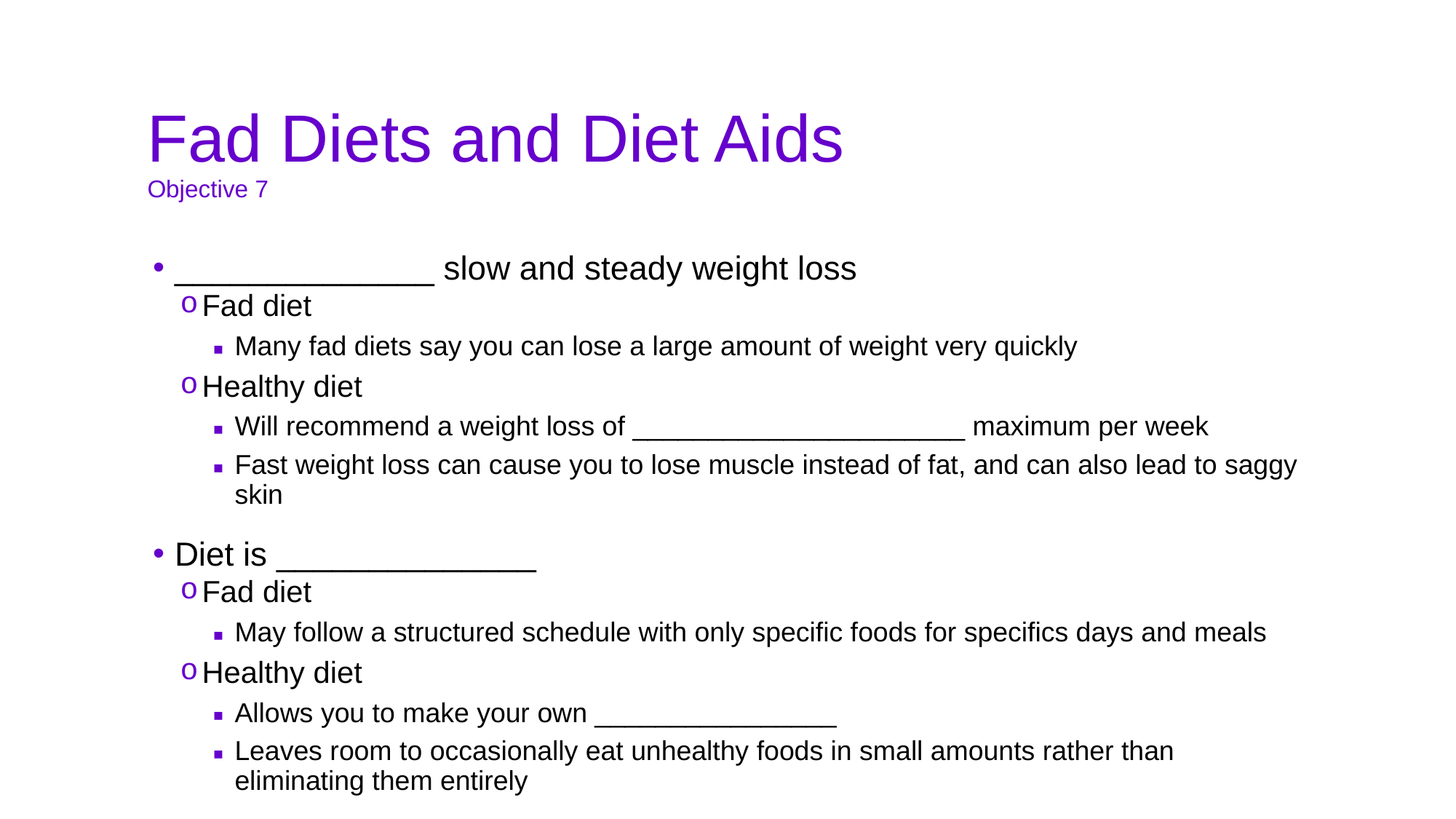

# Fad Diets and Diet Aids Objective 7
______________ slow and steady weight loss
Fad diet
Many fad diets say you can lose a large amount of weight very quickly
Healthy diet
Will recommend a weight loss of ______________________ maximum per week
Fast weight loss can cause you to lose muscle instead of fat, and can also lead to saggy skin
Diet is ______________
Fad diet
May follow a structured schedule with only specific foods for specifics days and meals
Healthy diet
Allows you to make your own ________________
Leaves room to occasionally eat unhealthy foods in small amounts rather than eliminating them entirely